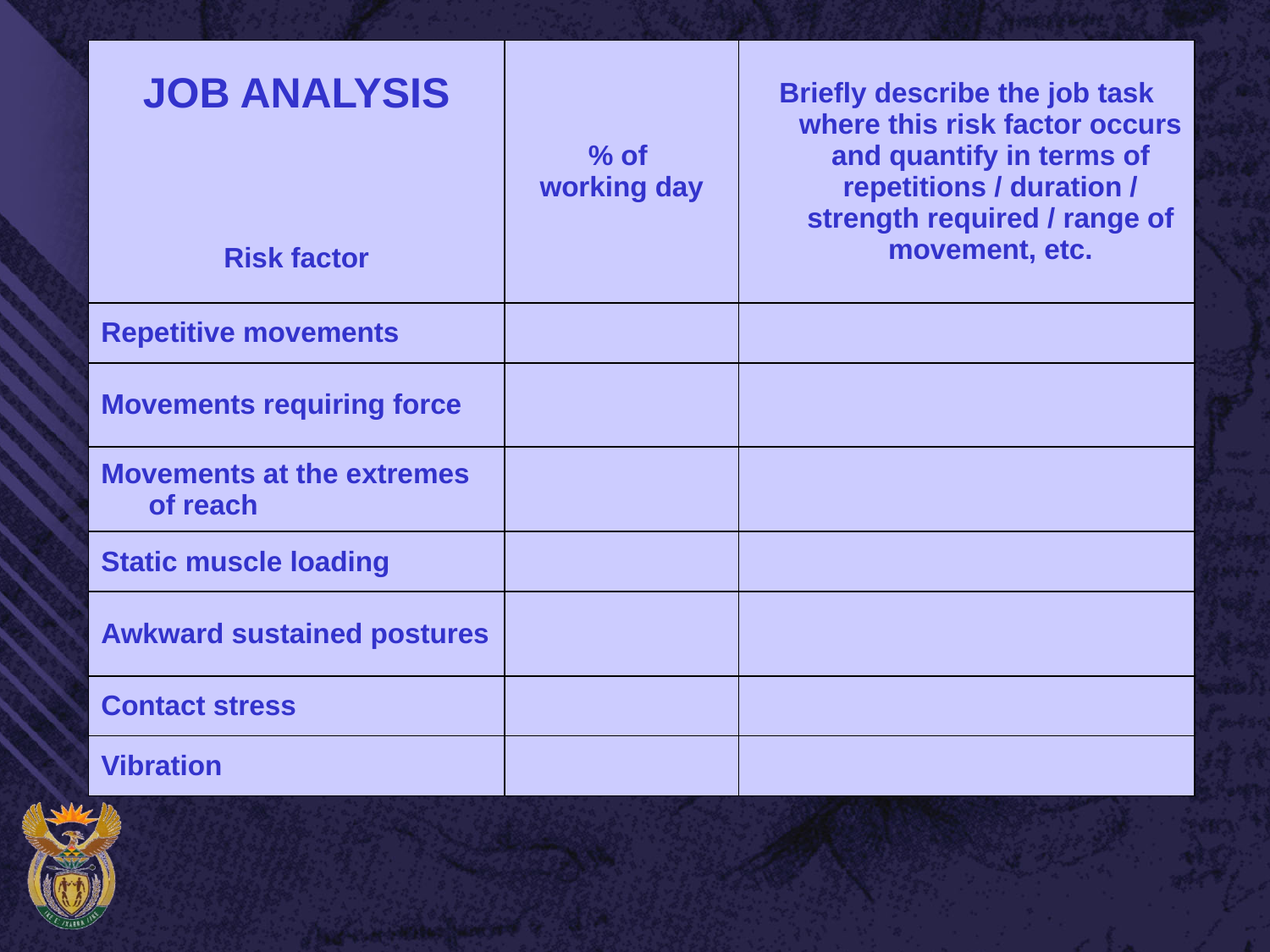

| JOB ANALYSIS Risk factor | % of working day | Briefly describe the job task where this risk factor occurs and quantify in terms of repetitions / duration / strength required / range of movement, etc. |
| --- | --- | --- |
| Repetitive movements |  |  |
| Movements requiring force |  |  |
| Movements at the extremes of reach |  |  |
| Static muscle loading |  |  |
| Awkward sustained postures |  |  |
| Contact stress |  |  |
| Vibration |  |  |